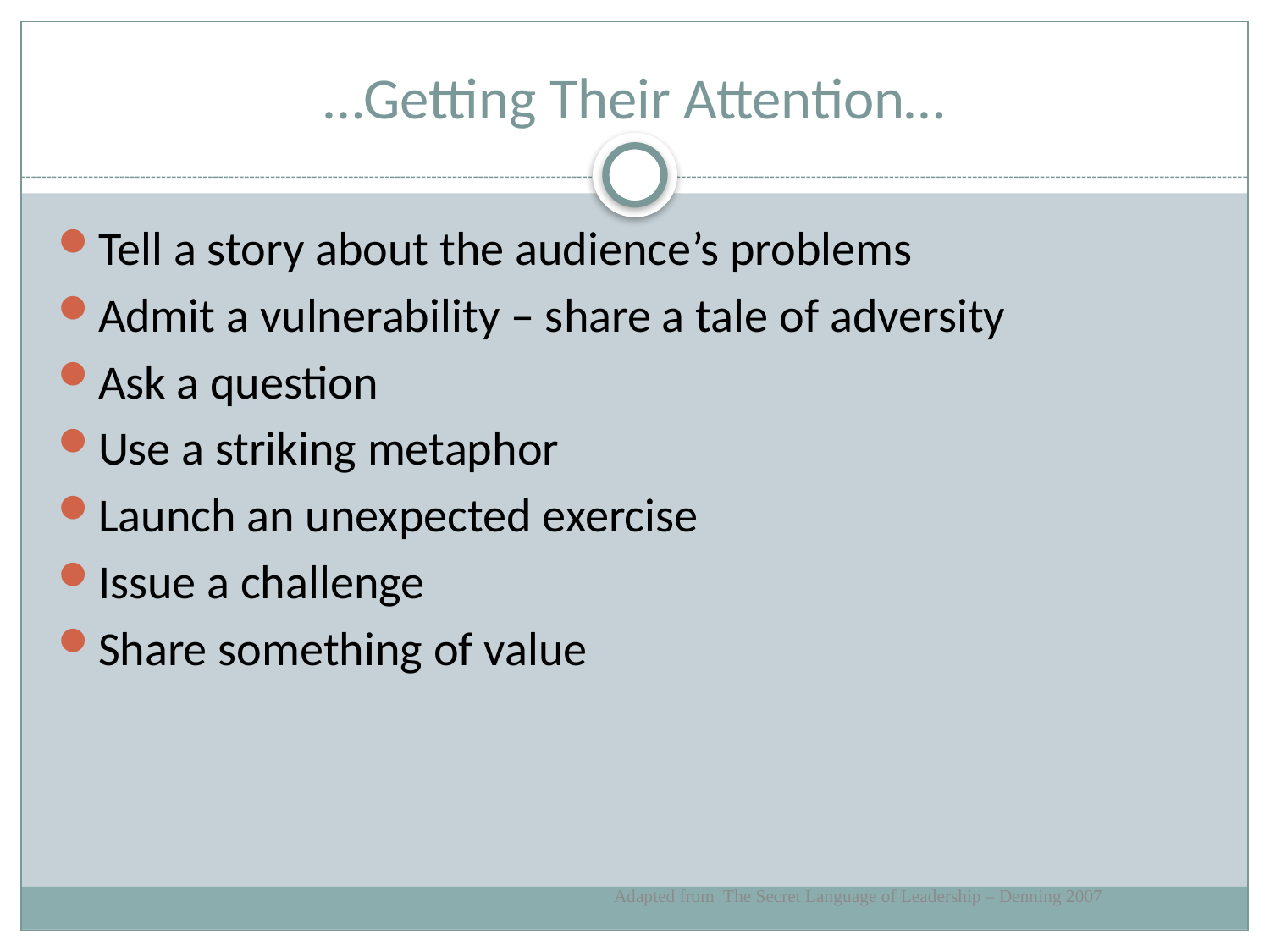

# …Getting Their Attention…
Tell a story about the audience’s problems
Admit a vulnerability – share a tale of adversity
Ask a question
Use a striking metaphor
Launch an unexpected exercise
Issue a challenge
Share something of value
Adapted from  The Secret Language of Leadership – Denning 2007